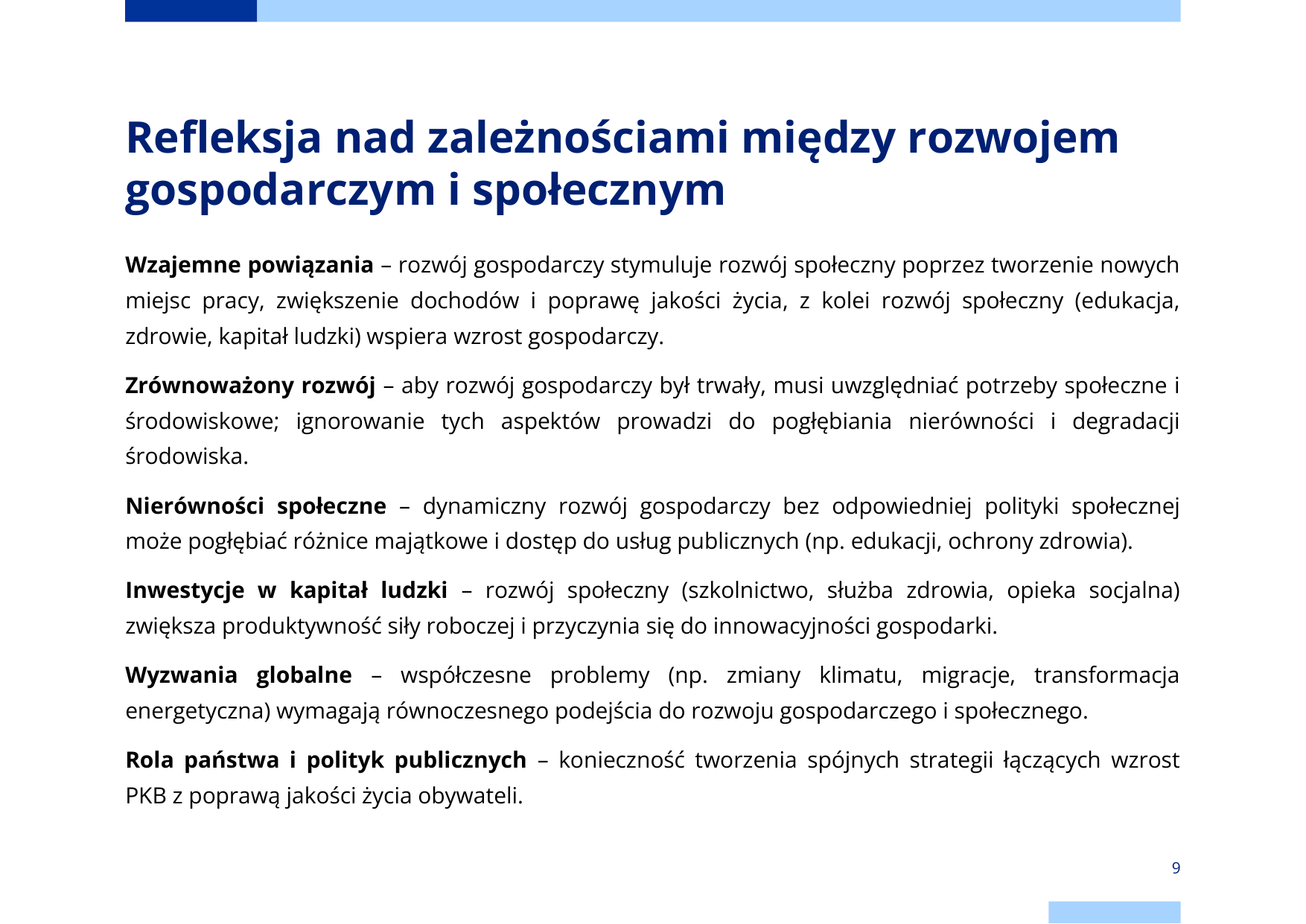

# Refleksja nad zależnościami między rozwojem gospodarczym i społecznym
Wzajemne powiązania – rozwój gospodarczy stymuluje rozwój społeczny poprzez tworzenie nowych miejsc pracy, zwiększenie dochodów i poprawę jakości życia, z kolei rozwój społeczny (edukacja, zdrowie, kapitał ludzki) wspiera wzrost gospodarczy.
Zrównoważony rozwój – aby rozwój gospodarczy był trwały, musi uwzględniać potrzeby społeczne i środowiskowe; ignorowanie tych aspektów prowadzi do pogłębiania nierówności i degradacji środowiska.
Nierówności społeczne – dynamiczny rozwój gospodarczy bez odpowiedniej polityki społecznej może pogłębiać różnice majątkowe i dostęp do usług publicznych (np. edukacji, ochrony zdrowia).
Inwestycje w kapitał ludzki – rozwój społeczny (szkolnictwo, służba zdrowia, opieka socjalna) zwiększa produktywność siły roboczej i przyczynia się do innowacyjności gospodarki.
Wyzwania globalne – współczesne problemy (np. zmiany klimatu, migracje, transformacja energetyczna) wymagają równoczesnego podejścia do rozwoju gospodarczego i społecznego.
Rola państwa i polityk publicznych – konieczność tworzenia spójnych strategii łączących wzrost PKB z poprawą jakości życia obywateli.
9